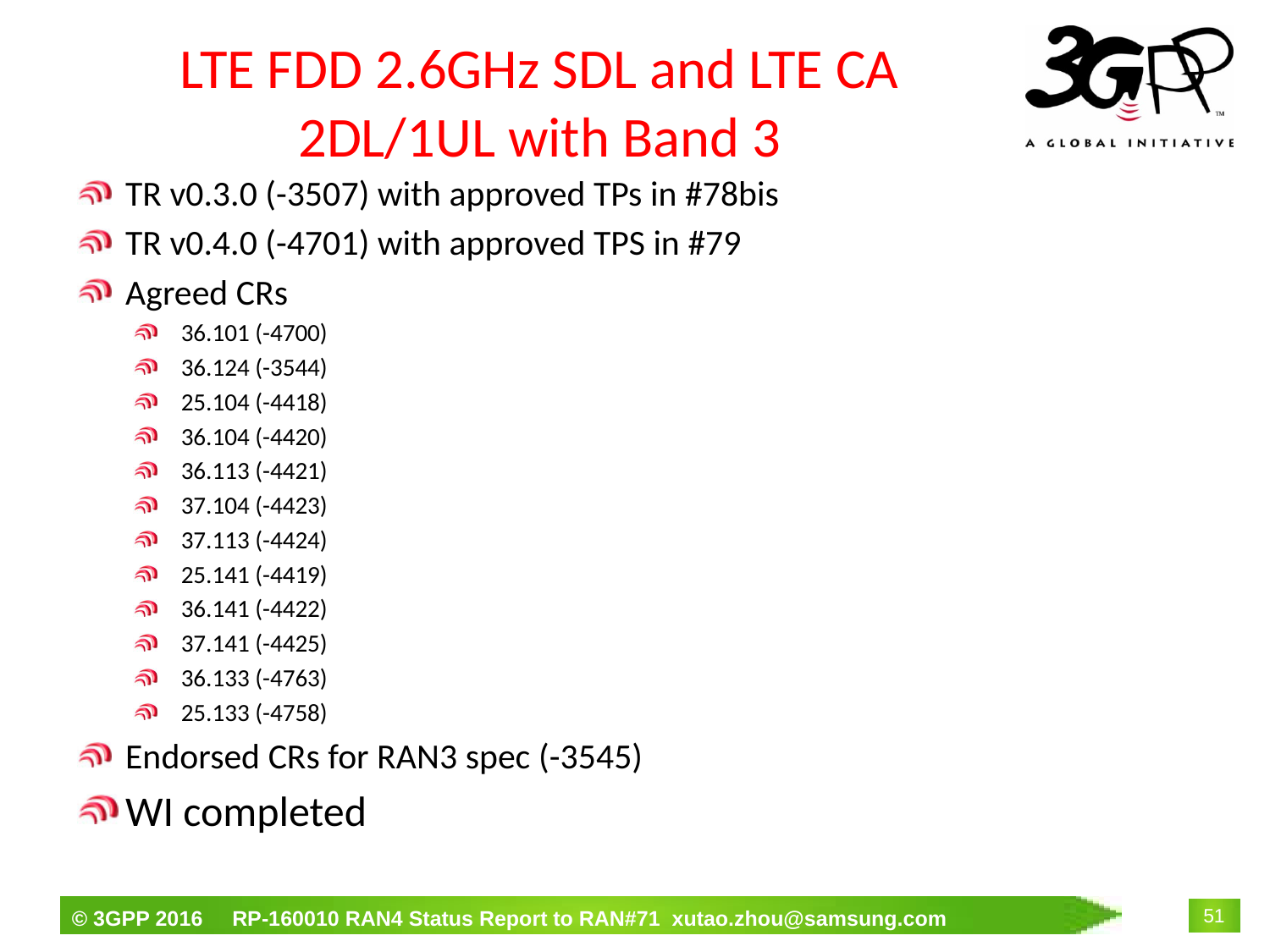

# LTE FDD 2.6GHz SDL and LTE CA 2DL/1UL with Band 3
TR v0.3.0 (-3507) with approved TPs in #78bis
TR v0.4.0 (-4701) with approved TPS in #79
Agreed CRs
36.101 (-4700)
36.124 (-3544)
25.104 (-4418)
36.104 (-4420)
36.113 (-4421)
37.104 (-4423)
37.113 (-4424)
25.141 (-4419)
36.141 (-4422)
37.141 (-4425)
36.133 (-4763)
25.133 (-4758)
Endorsed CRs for RAN3 spec (-3545)
WI completed